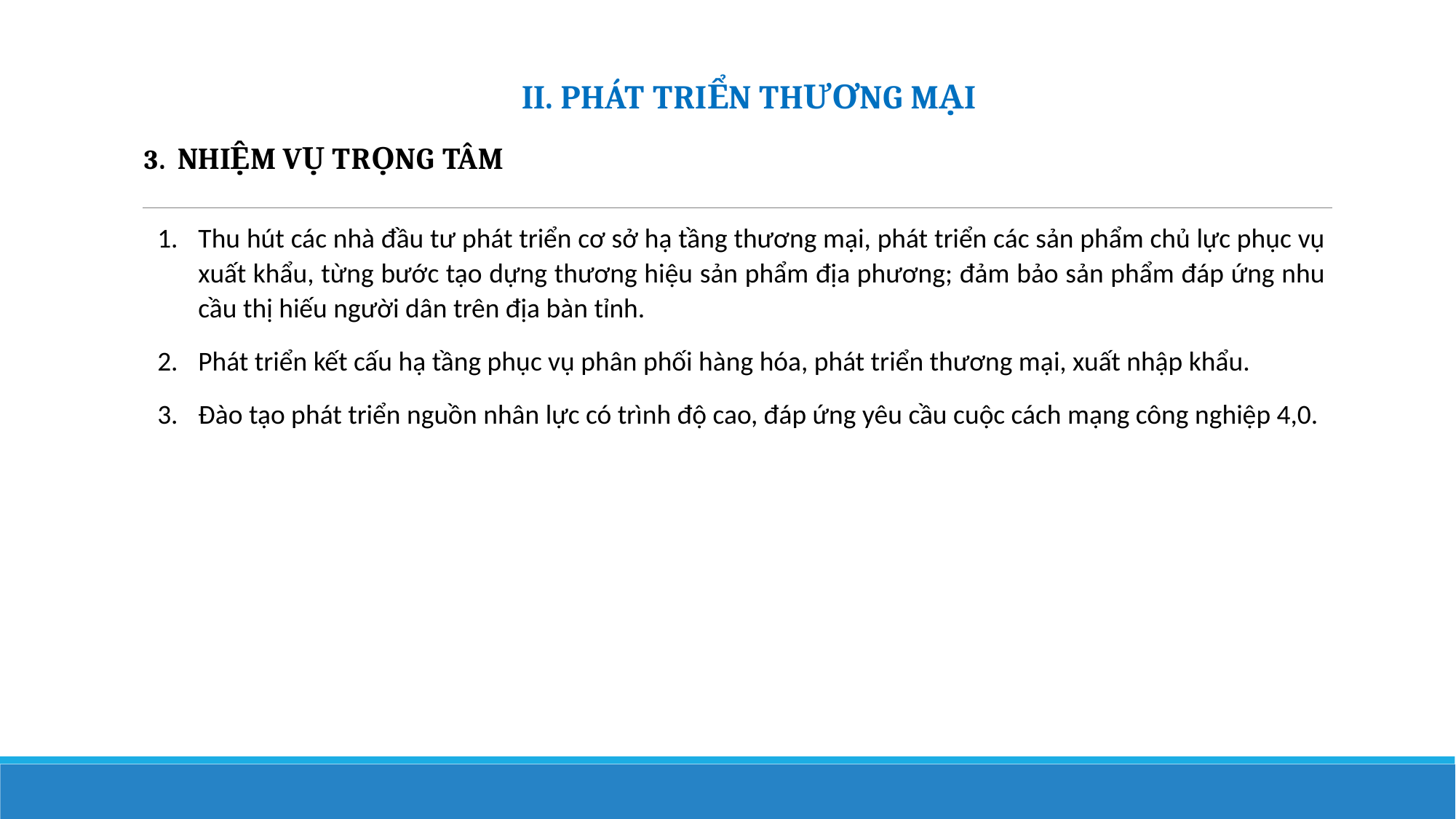

II. PHÁT TRIỂN THƯƠNG MẠI
3.  NHIỆM VỤ TRỌNG TÂM
Thu hút các nhà đầu tư phát triển cơ sở hạ tầng thương mại, phát triển các sản phẩm chủ lực phục vụ xuất khẩu, từng bước tạo dựng thương hiệu sản phẩm địa phương; đảm bảo sản phẩm đáp ứng nhu cầu thị hiếu người dân trên địa bàn tỉnh.
Phát triển kết cấu hạ tầng phục vụ phân phối hàng hóa, phát triển thương mại, xuất nhập khẩu.
Đào tạo phát triển nguồn nhân lực có trình độ cao, đáp ứng yêu cầu cuộc cách mạng công nghiệp 4,0.